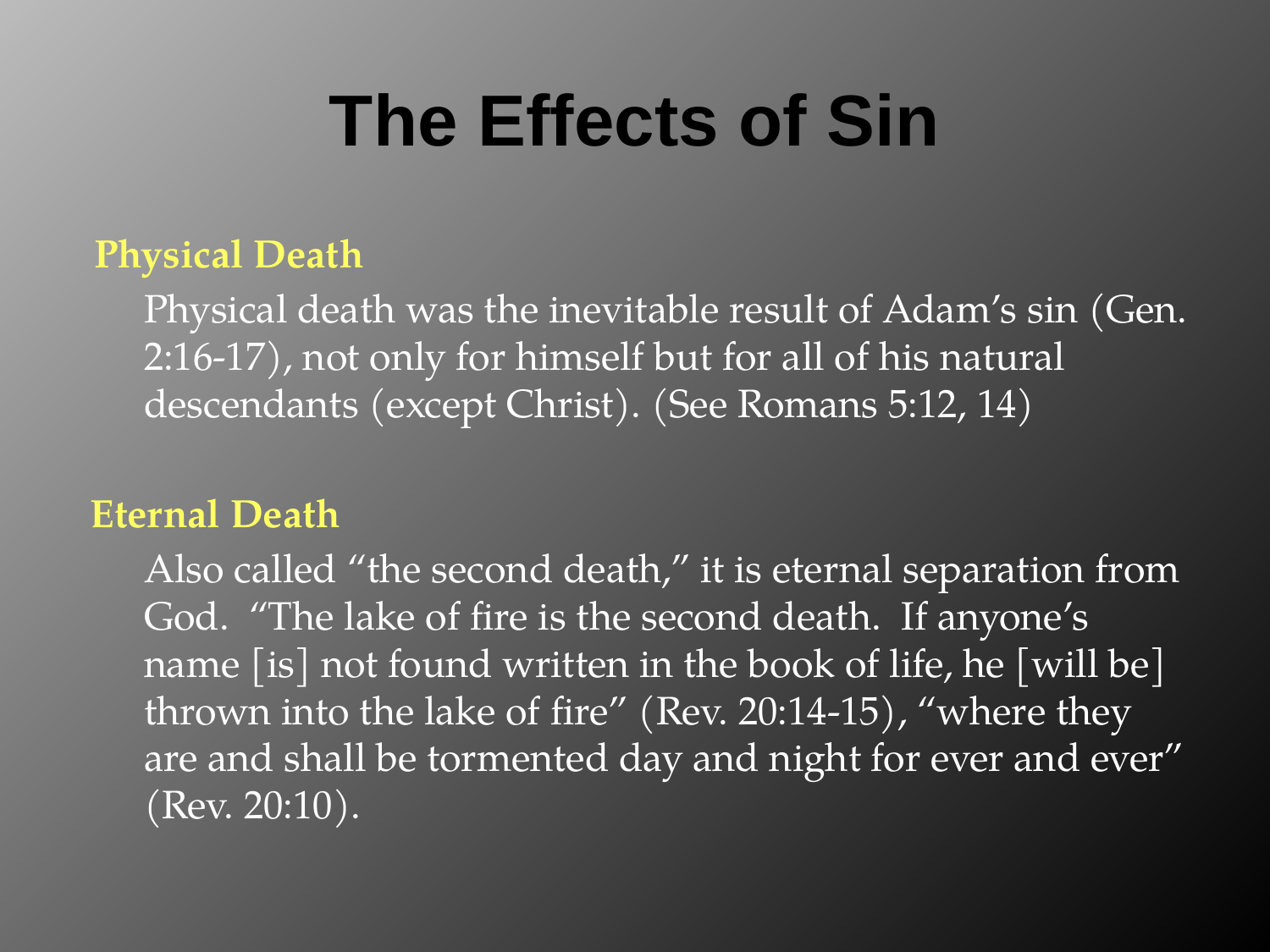

# The Effects of Sin
Physical Death
Physical death was the inevitable result of Adam’s sin (Gen. 2:16-17), not only for himself but for all of his natural descendants (except Christ). (See Romans 5:12, 14)

Eternal Death
Also called “the second death,” it is eternal separation from God.  “The lake of fire is the second death.  If anyone’s name [is] not found written in the book of life, he [will be] thrown into the lake of fire” (Rev. 20:14-15), “where they are and shall be tormented day and night for ever and ever” (Rev. 20:10).